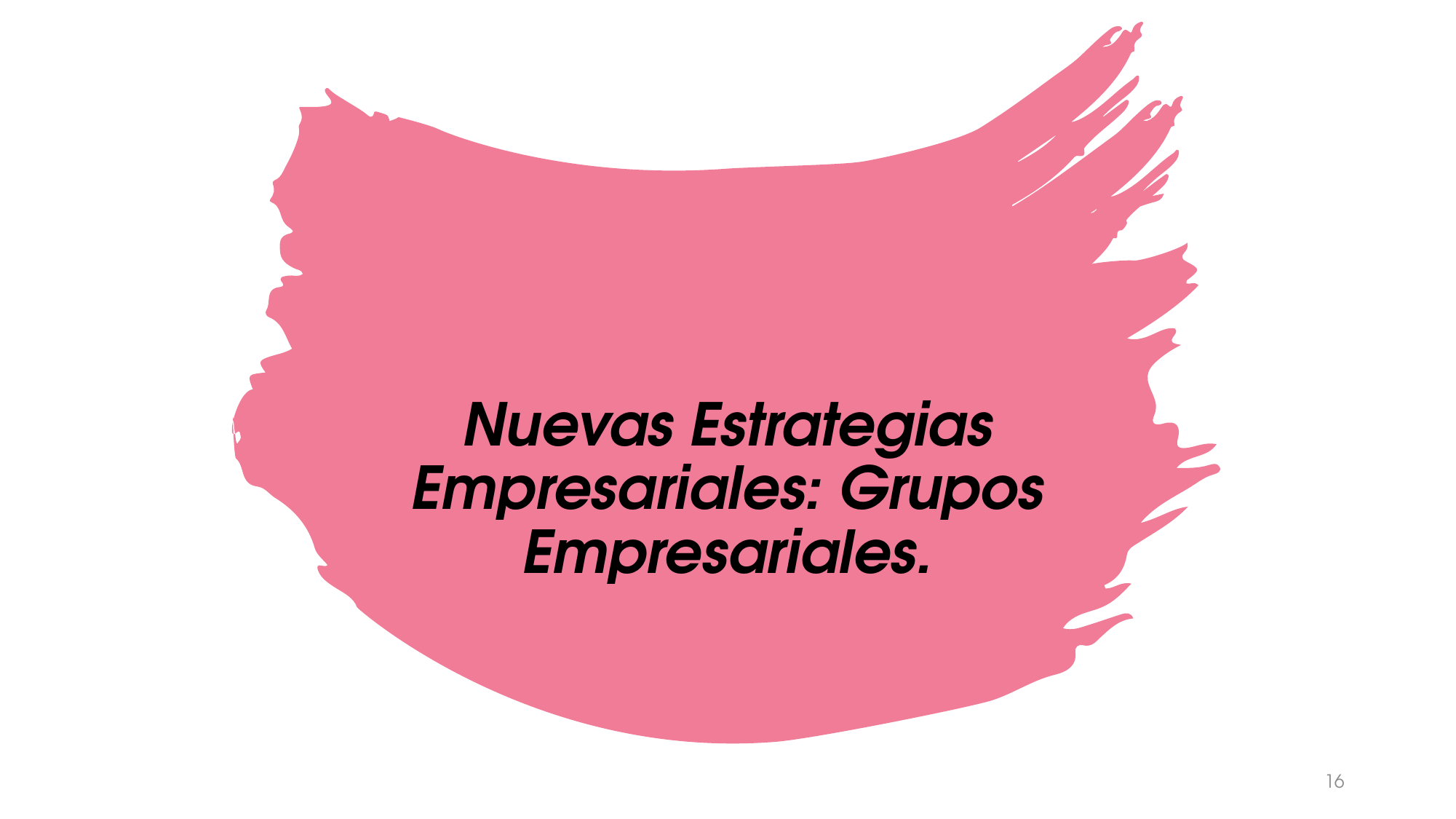

# Nuevas Estrategias Empresariales: Grupos Empresariales.
16